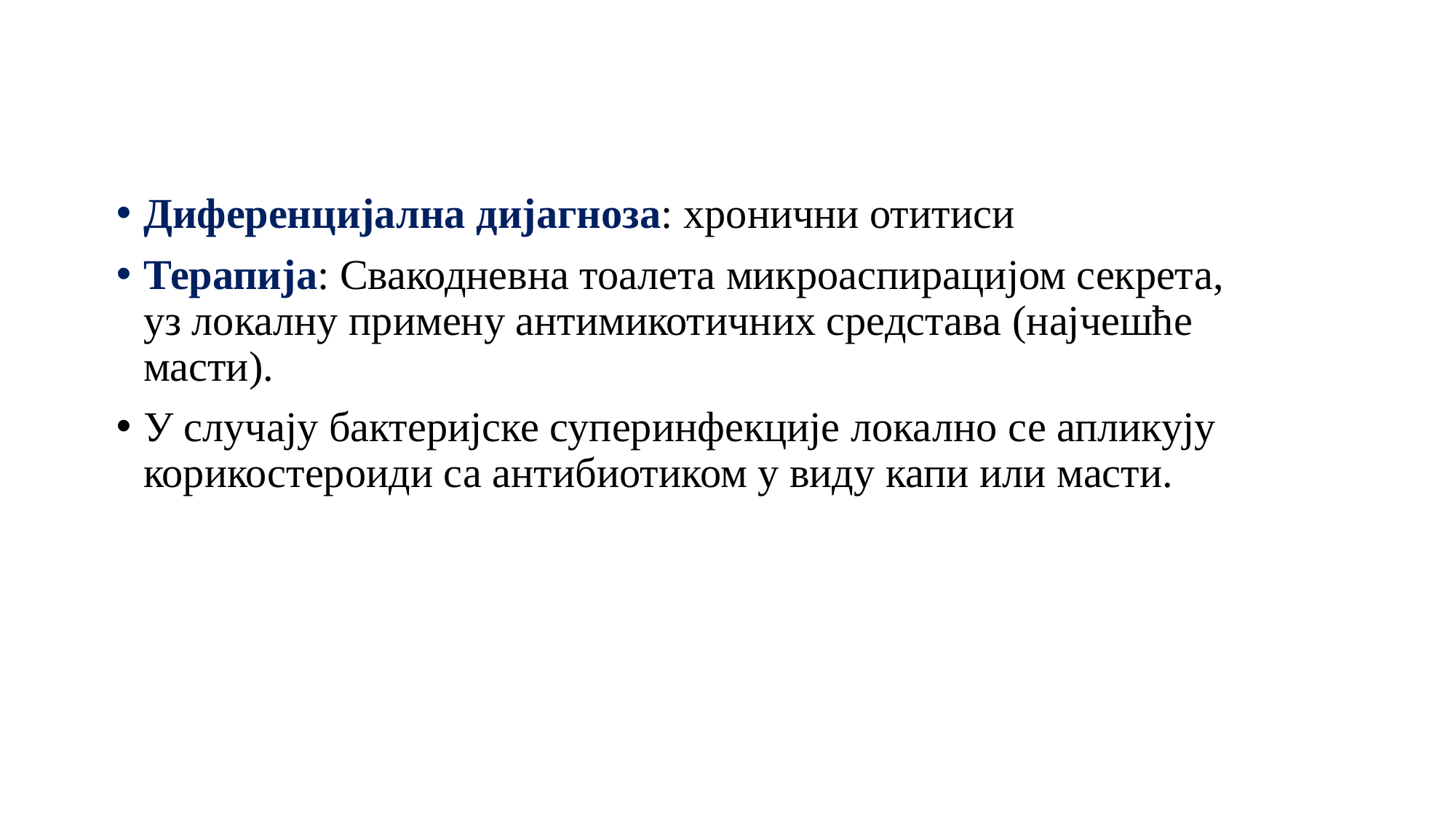

Диференцијална дијагноза: хронични отитиси
Терапија: Свакодневна тоалета микроаспирацијом секрета, уз локалну примену антимикотичних средстава (најчешће масти).
У случају бактеријске суперинфекције локално се апликују корикостероиди са антибиотиком у виду капи или масти.